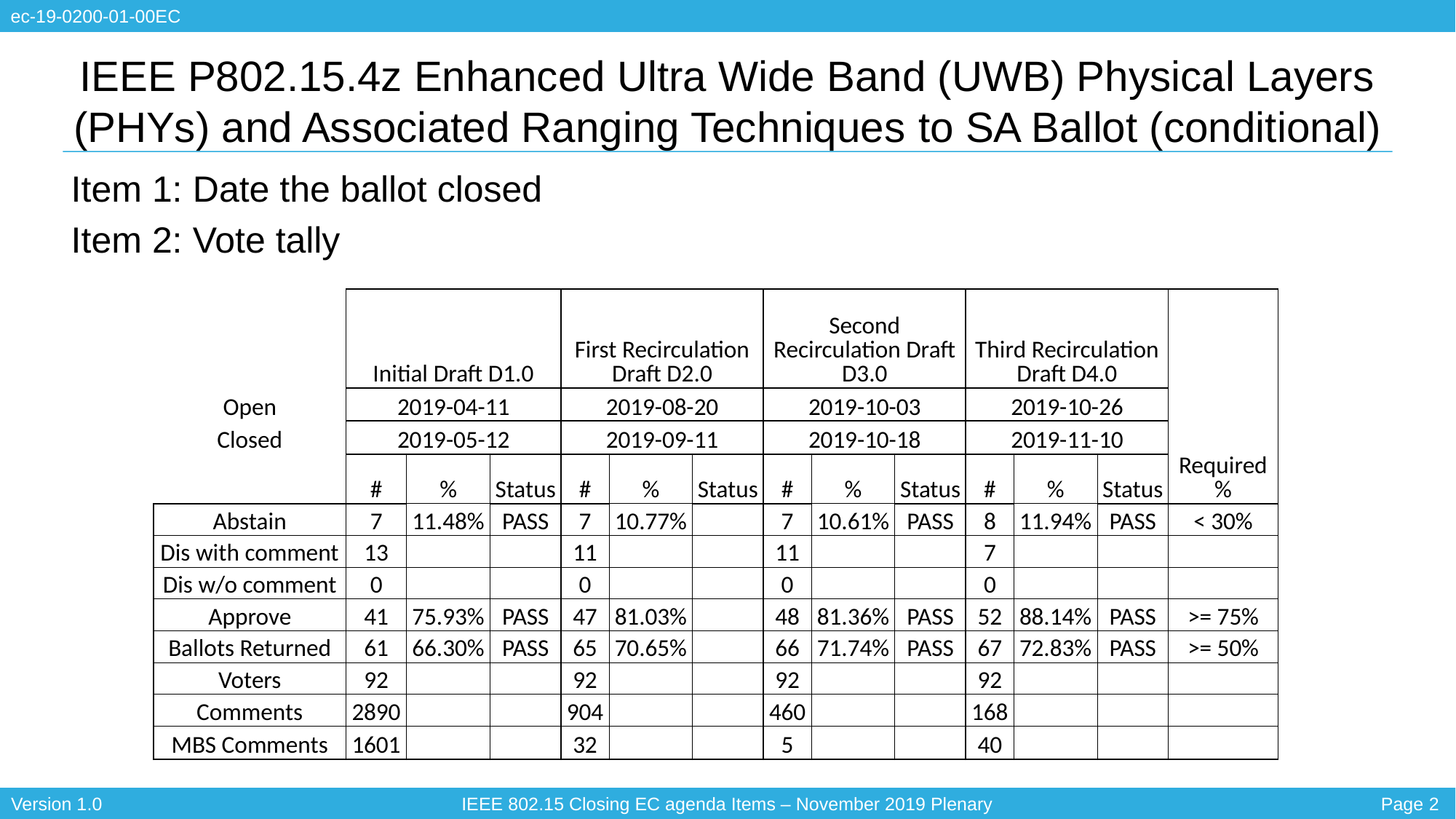

# IEEE P802.15.4z Enhanced Ultra Wide Band (UWB) Physical Layers (PHYs) and Associated Ranging Techniques to SA Ballot (conditional)
Item 1: Date the ballot closed
Item 2: Vote tally

|  | Initial Draft D1.0 |  |  | First Recirculation Draft D2.0 |  |  | Second Recirculation Draft D3.0 |  |  | Third Recirculation Draft D4.0 |  |  | Required % |
| --- | --- | --- | --- | --- | --- | --- | --- | --- | --- | --- | --- | --- | --- |
| Open | 2019-04-11 |  |  | 2019-08-20 |  |  | 2019-10-03 |  |  | 2019-10-26 |  |  |  |
| Closed | 2019-05-12 |  |  | 2019-09-11 |  |  | 2019-10-18 |  |  | 2019-11-10 |  |  |  |
|  | # | % | Status | # | % | Status | # | % | Status | # | % | Status |  |
| Abstain | 7 | 11.48% | PASS | 7 | 10.77% |  | 7 | 10.61% | PASS | 8 | 11.94% | PASS | < 30% |
| Dis with comment | 13 |  |  | 11 |  |  | 11 |  |  | 7 |  |  |  |
| Dis w/o comment | 0 |  |  | 0 |  |  | 0 |  |  | 0 |  |  |  |
| Approve | 41 | 75.93% | PASS | 47 | 81.03% |  | 48 | 81.36% | PASS | 52 | 88.14% | PASS | >= 75% |
| Ballots Returned | 61 | 66.30% | PASS | 65 | 70.65% |  | 66 | 71.74% | PASS | 67 | 72.83% | PASS | >= 50% |
| Voters | 92 |  |  | 92 |  |  | 92 |  |  | 92 |  |  |  |
| Comments | 2890 |  |  | 904 |  |  | 460 |  |  | 168 |  |  |  |
| MBS Comments | 1601 |  |  | 32 |  |  | 5 |  |  | 40 |  |  |  |